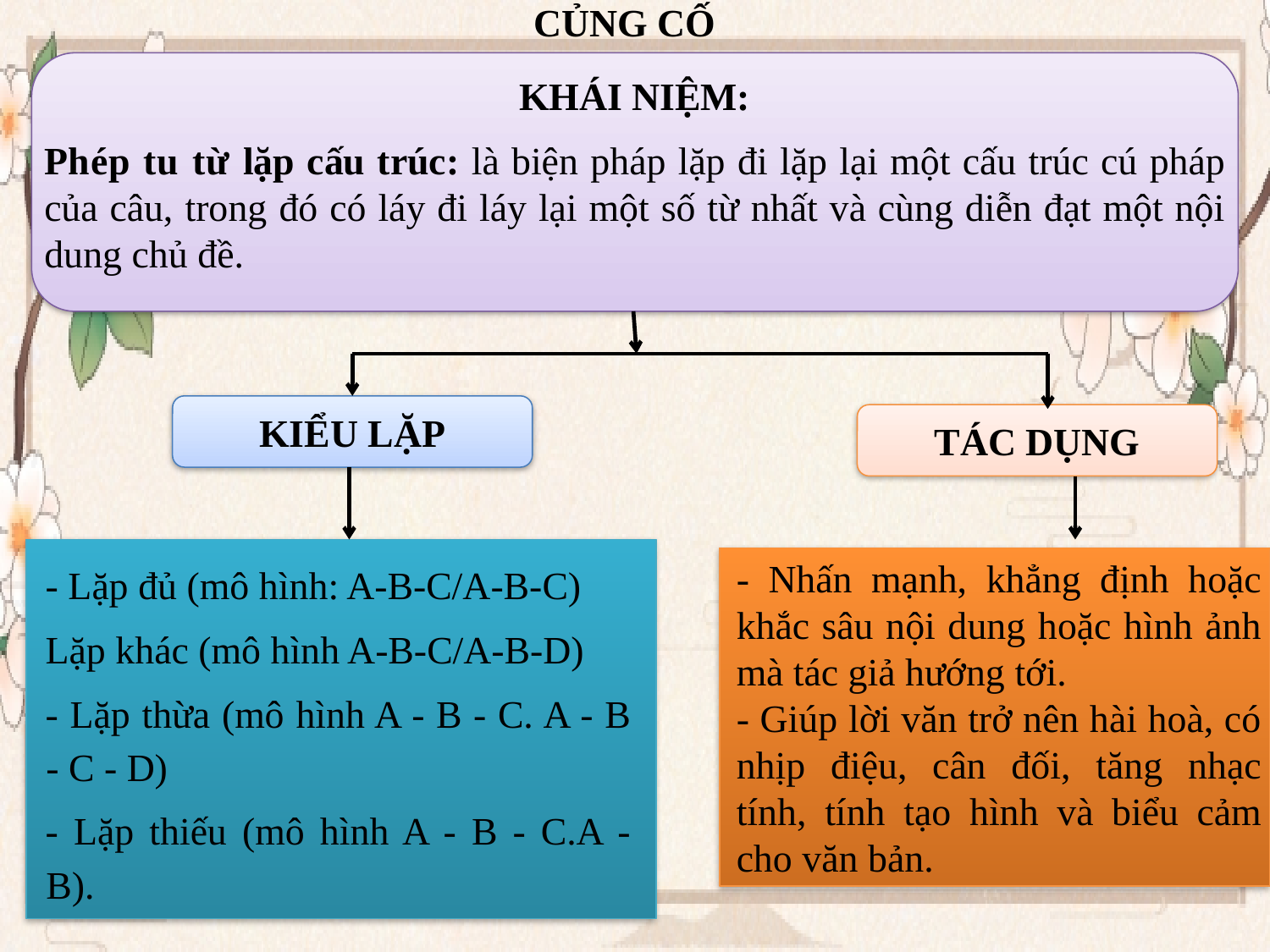

CỦNG CỐ
KHÁI NIỆM:
Phép tu từ lặp cấu trúc: là biện pháp lặp đi lặp lại một cấu trúc cú pháp của câu, trong đó có láy đi láy lại một số từ nhất và cùng diễn đạt một nội dung chủ đề.
KIỂU LẶP
TÁC DỤNG

- Lặp đủ (mô hình: A-B-C/A-B-C)
Lặp khác (mô hình A-B-C/A-B-D)
- Lặp thừa (mô hình A - B - C. A - B - C - D)
- Lặp thiếu (mô hình A - B - C.A - B).

- Nhấn mạnh, khẳng định hoặc khắc sâu nội dung hoặc hình ảnh mà tác giả hướng tới.
- Giúp lời văn trở nên hài hoà, có nhịp điệu, cân đối, tăng nhạc tính, tính tạo hình và biểu cảm cho văn bản.